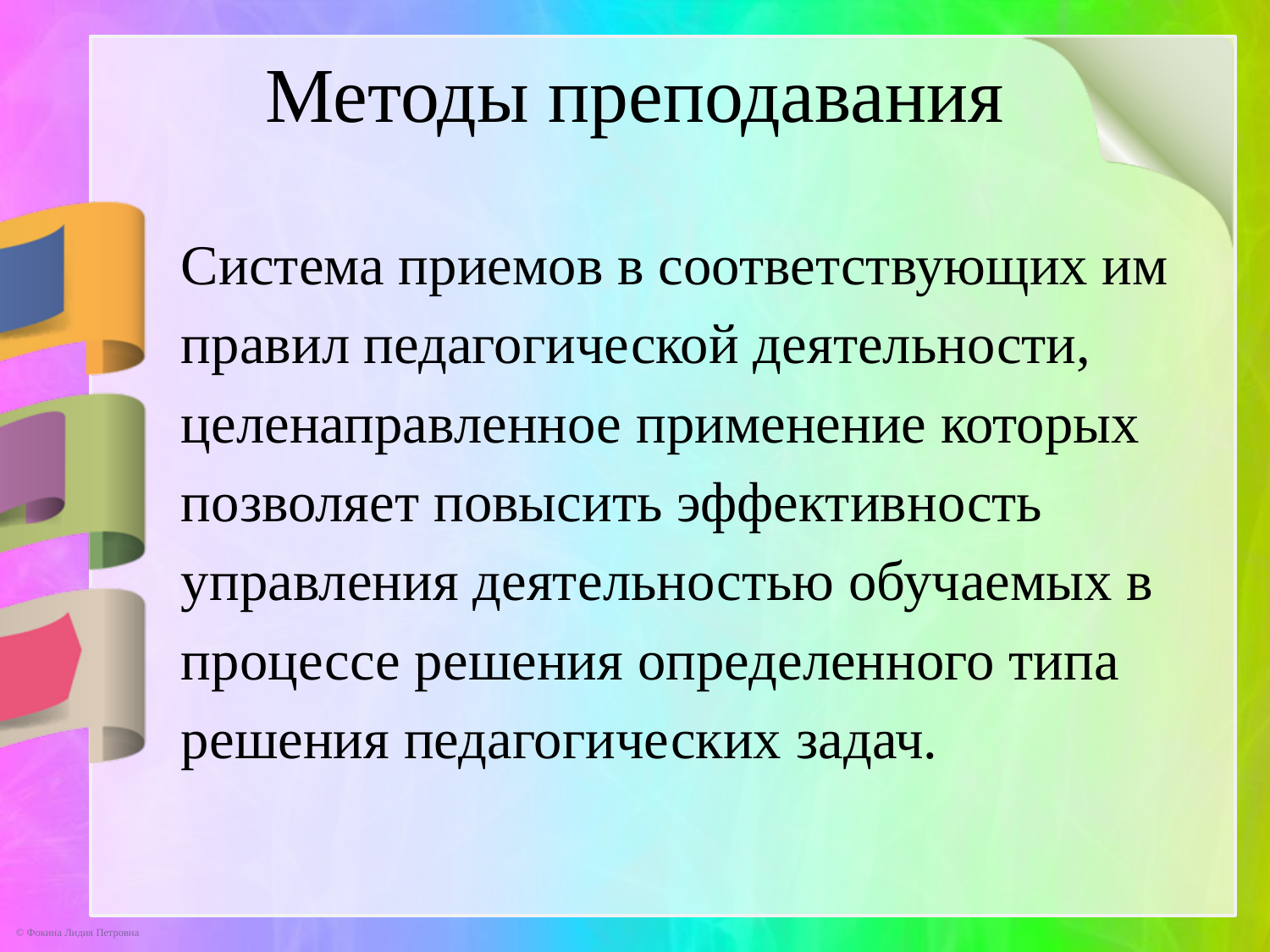

# Методы преподавания
Система приемов в соответствующих им
правил педагогической деятельности,
целенаправленное применение которых
позволяет повысить эффективность
управления деятельностью обучаемых в
процессе решения определенного типа
решения педагогических задач.